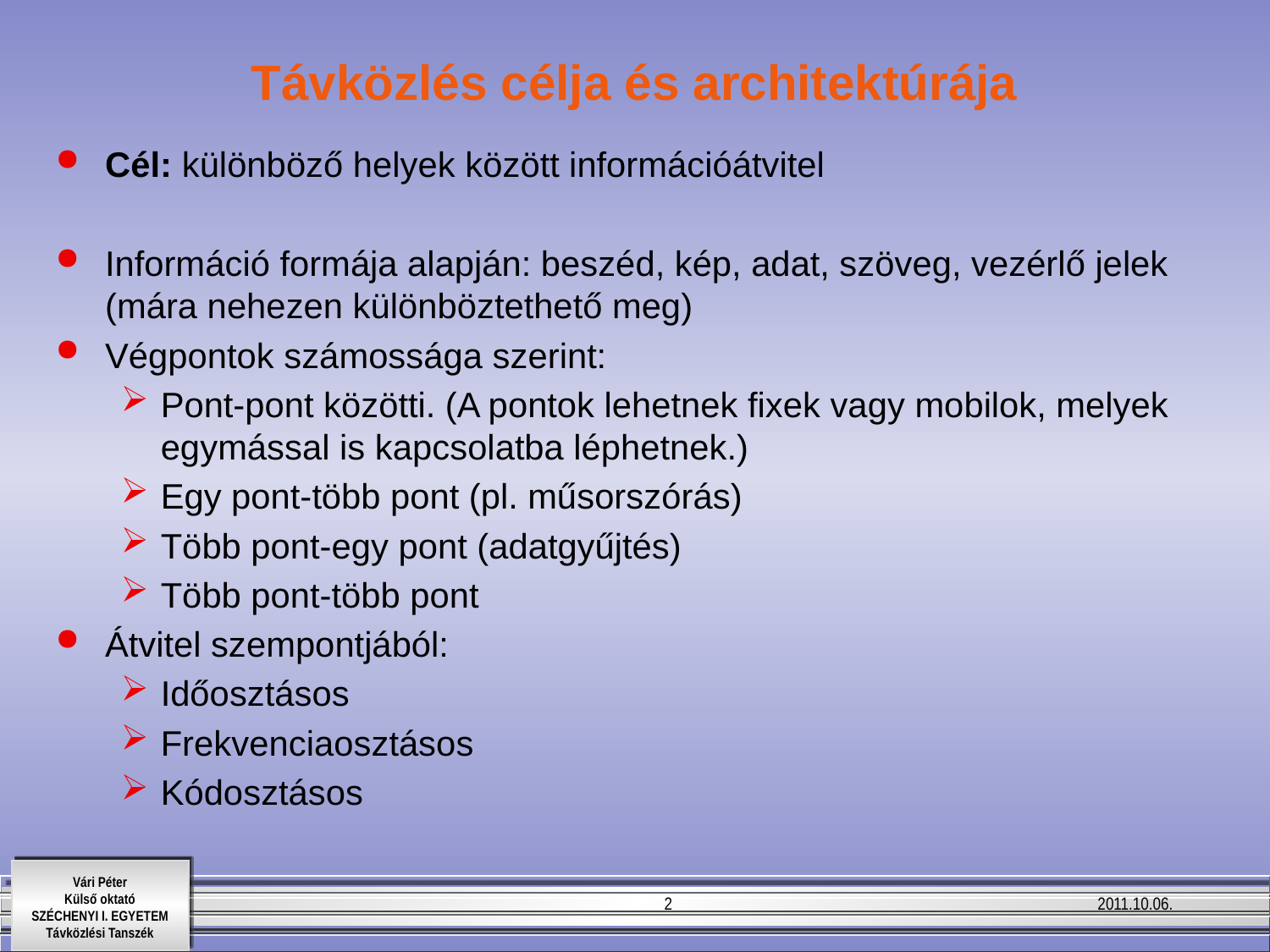

# Távközlés célja és architektúrája
Cél: különböző helyek között információátvitel

Információ formája alapján: beszéd, kép, adat, szöveg, vezérlő jelek (mára nehezen különböztethető meg)
Végpontok számossága szerint:
Pont-pont közötti. (A pontok lehetnek fixek vagy mobilok, melyek egymással is kapcsolatba léphetnek.)
Egy pont-több pont (pl. műsorszórás)
Több pont-egy pont (adatgyűjtés)
Több pont-több pont
Átvitel szempontjából:
Időosztásos
Frekvenciaosztásos
Kódosztásos

2
2011.10.06.